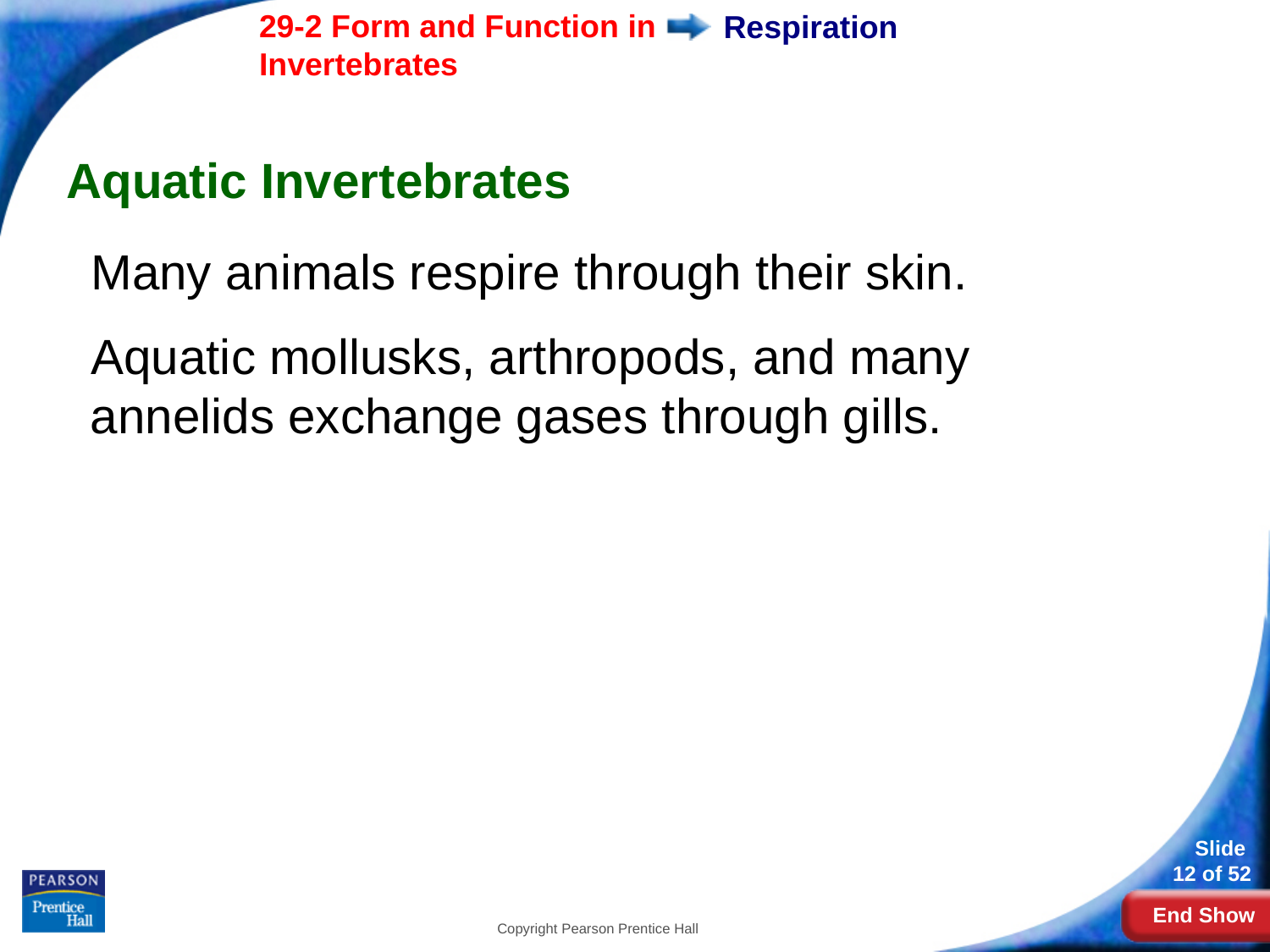

# Respiration
Aquatic Invertebrates
Many animals respire through their skin.
Aquatic mollusks, arthropods, and many annelids exchange gases through gills.
Copyright Pearson Prentice Hall